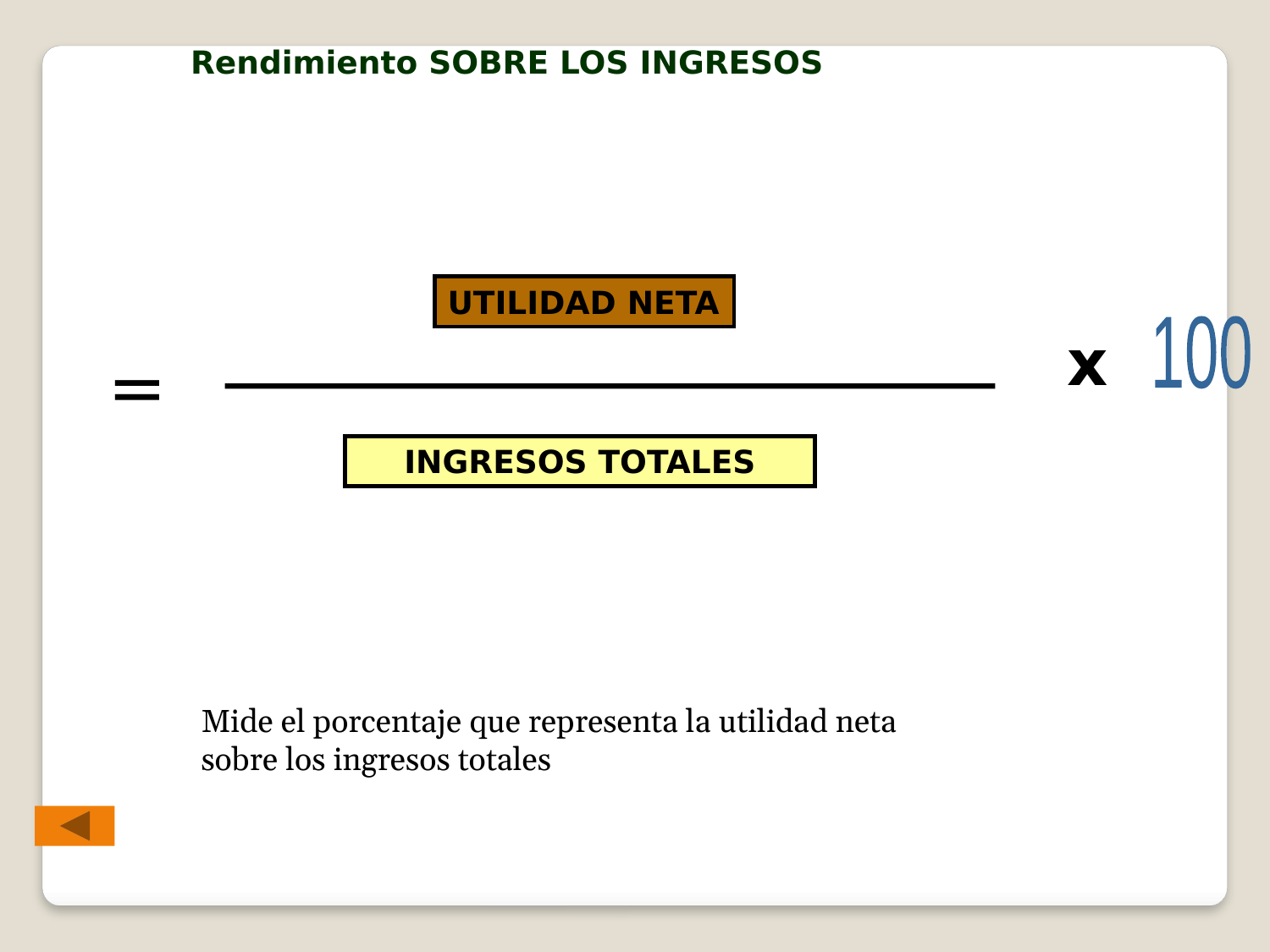

Rendimiento SOBRE LOS INGRESOS
UTILIDAD NETA
x
100
=

INGRESOS TOTALES
Mide el porcentaje que representa la utilidad neta sobre los ingresos totales